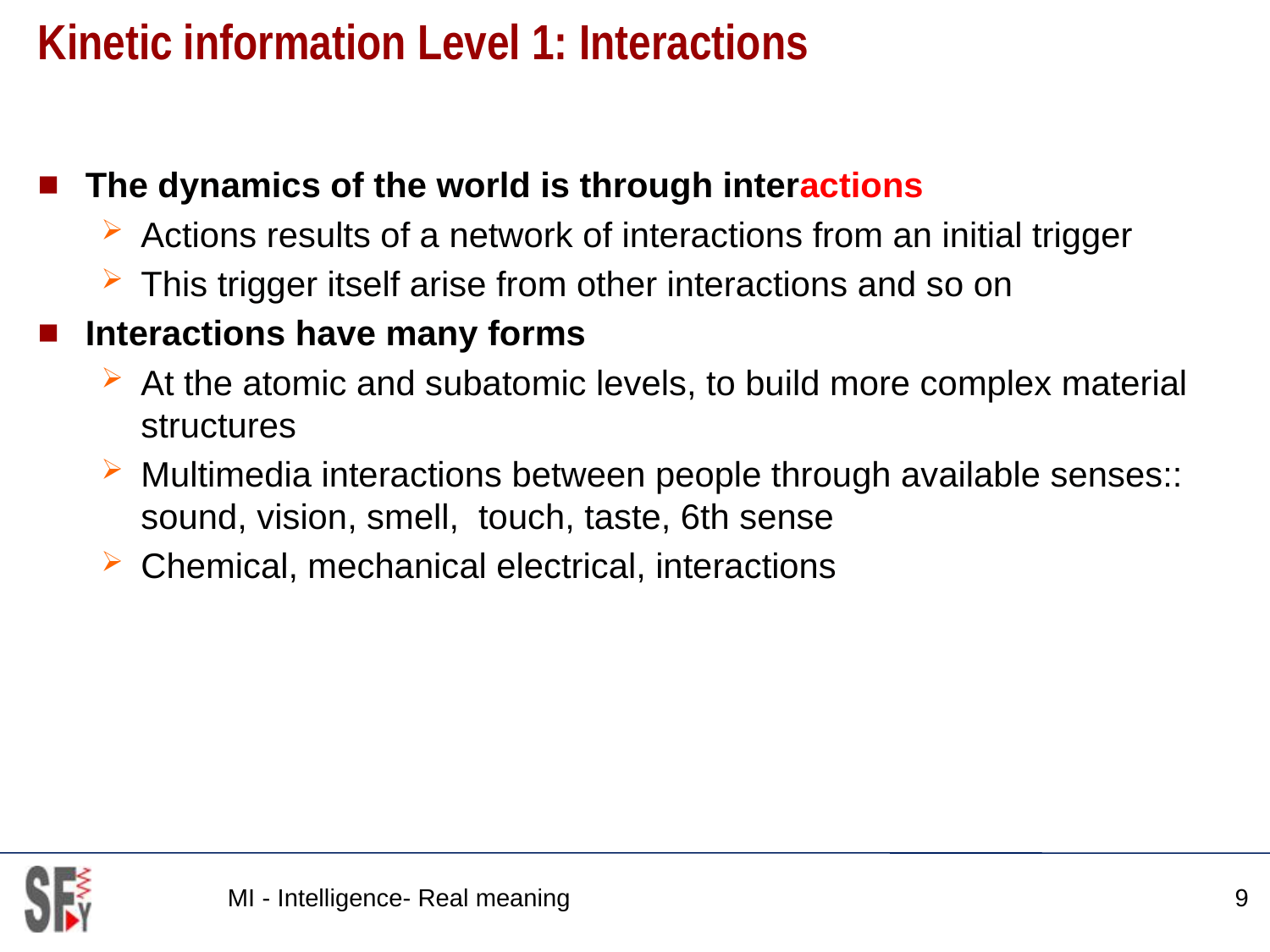

# Kinetic information Level 1: Interactions
The dynamics of the world is through interactions
Actions results of a network of interactions from an initial trigger
This trigger itself arise from other interactions and so on
Interactions have many forms
At the atomic and subatomic levels, to build more complex material structures
Multimedia interactions between people through available senses:: sound, vision, smell,  touch, taste, 6th sense
Chemical, mechanical electrical, interactions

MI - Intelligence- Real meaning
9